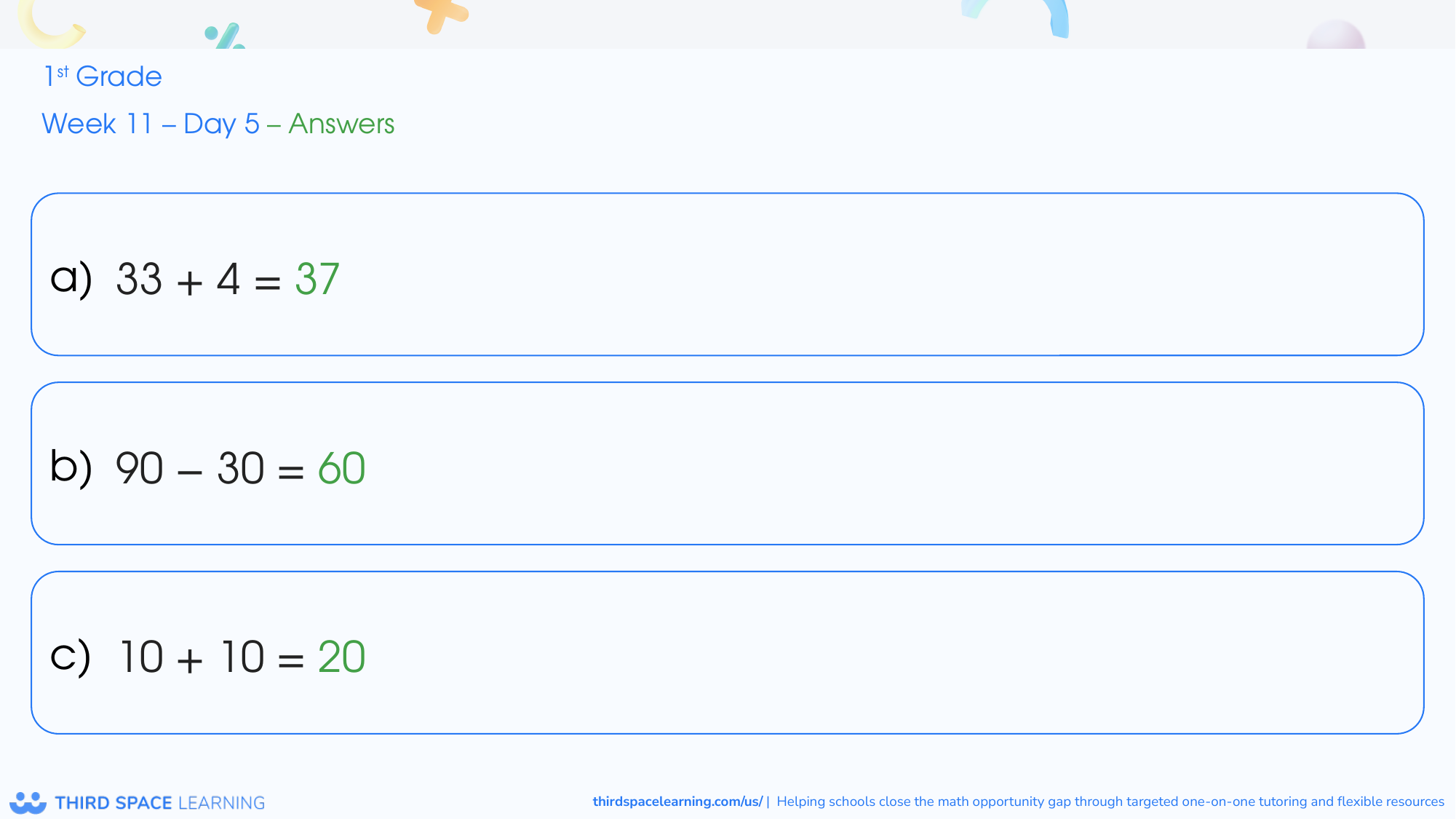

1st Grade
Week 11 – Day 5 – Answers
33 + 4 = 37
90 − 30 = 60
10 + 10 = 20